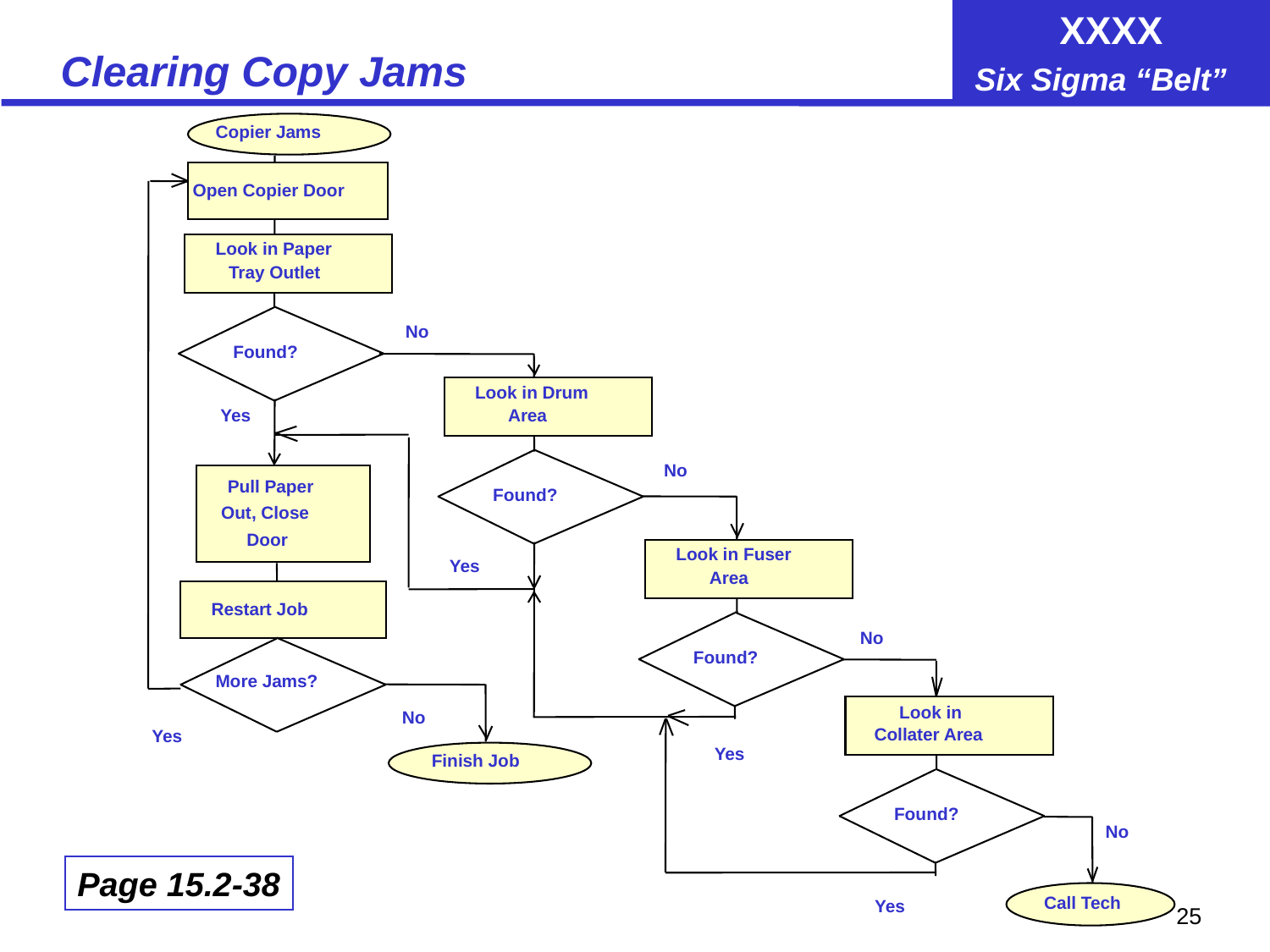

# Clearing Copy Jams

Copier Jams

Open Copier Door

Look in Paper
Tray Outlet

No
Found?

Look in Drum

Area
Yes

No

Pull Paper
Found?

Out, Close

Door

Look in Fuser
Yes

Area

Restart Job

No

Found?

More Jams?

Look in

No

Collater Area
Yes

Yes
Finish Job

Found?

No

Call Tech
Yes
Page 15.2-38